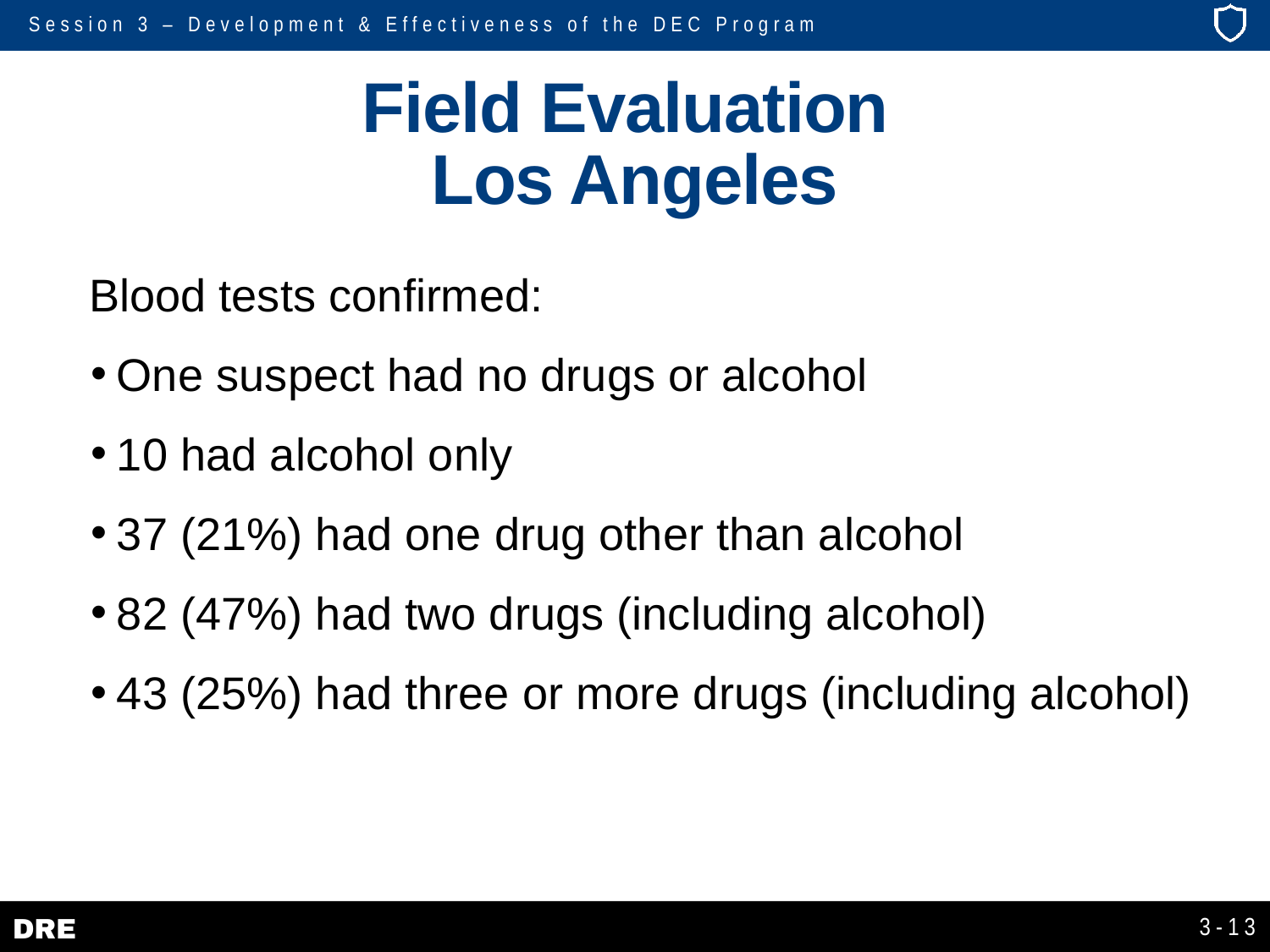

# Field Evaluation Los Angeles
 Blood tests confirmed:
One suspect had no drugs or alcohol
10 had alcohol only
37 (21%) had one drug other than alcohol
82 (47%) had two drugs (including alcohol)
43 (25%) had three or more drugs (including alcohol)

3-13